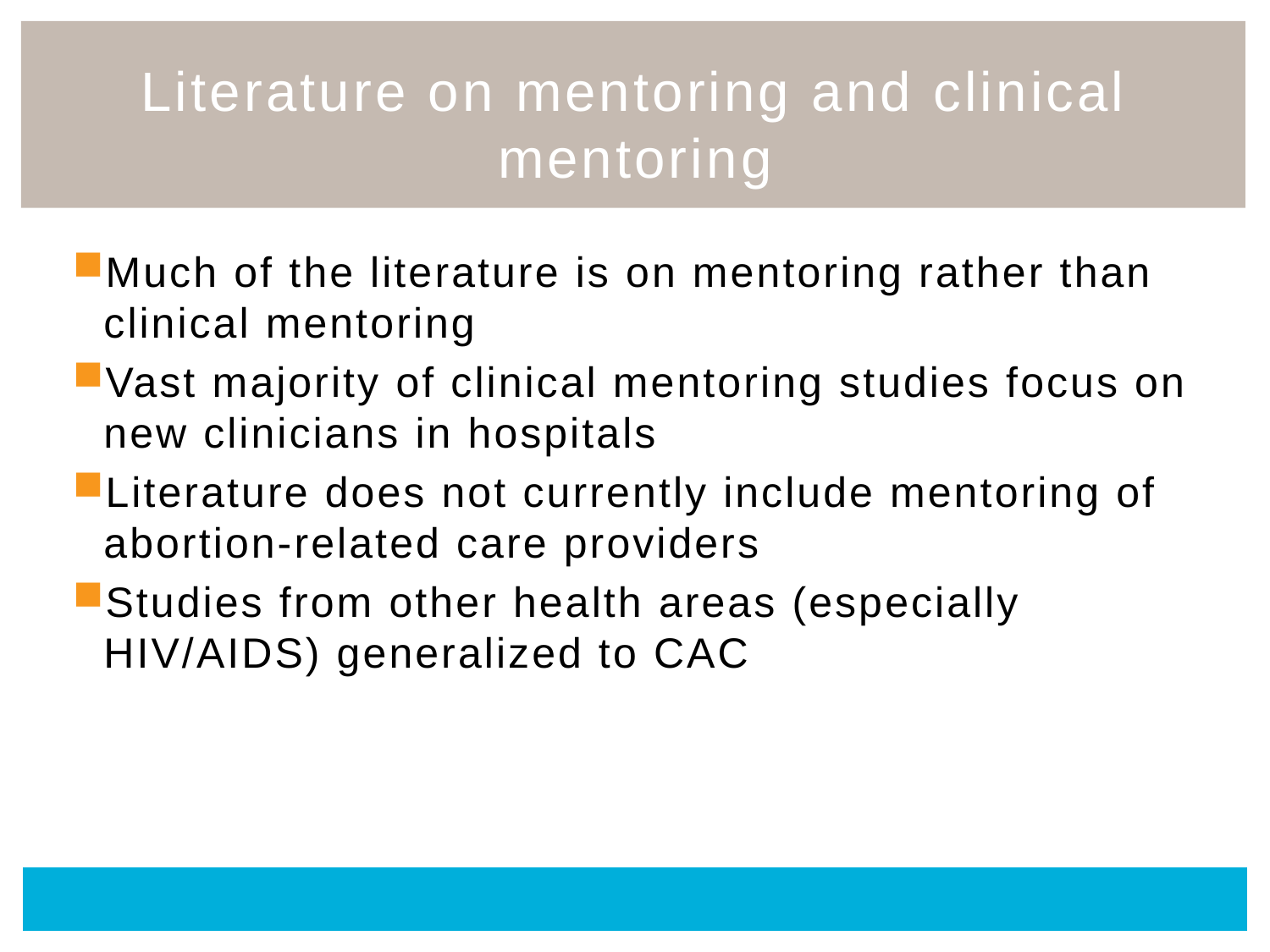

# Literature on mentoring and clinical mentoring
Much of the literature is on mentoring rather than clinical mentoring
Vast majority of clinical mentoring studies focus on new clinicians in hospitals
Literature does not currently include mentoring of abortion-related care providers
Studies from other health areas (especially HIV/AIDS) generalized to CAC